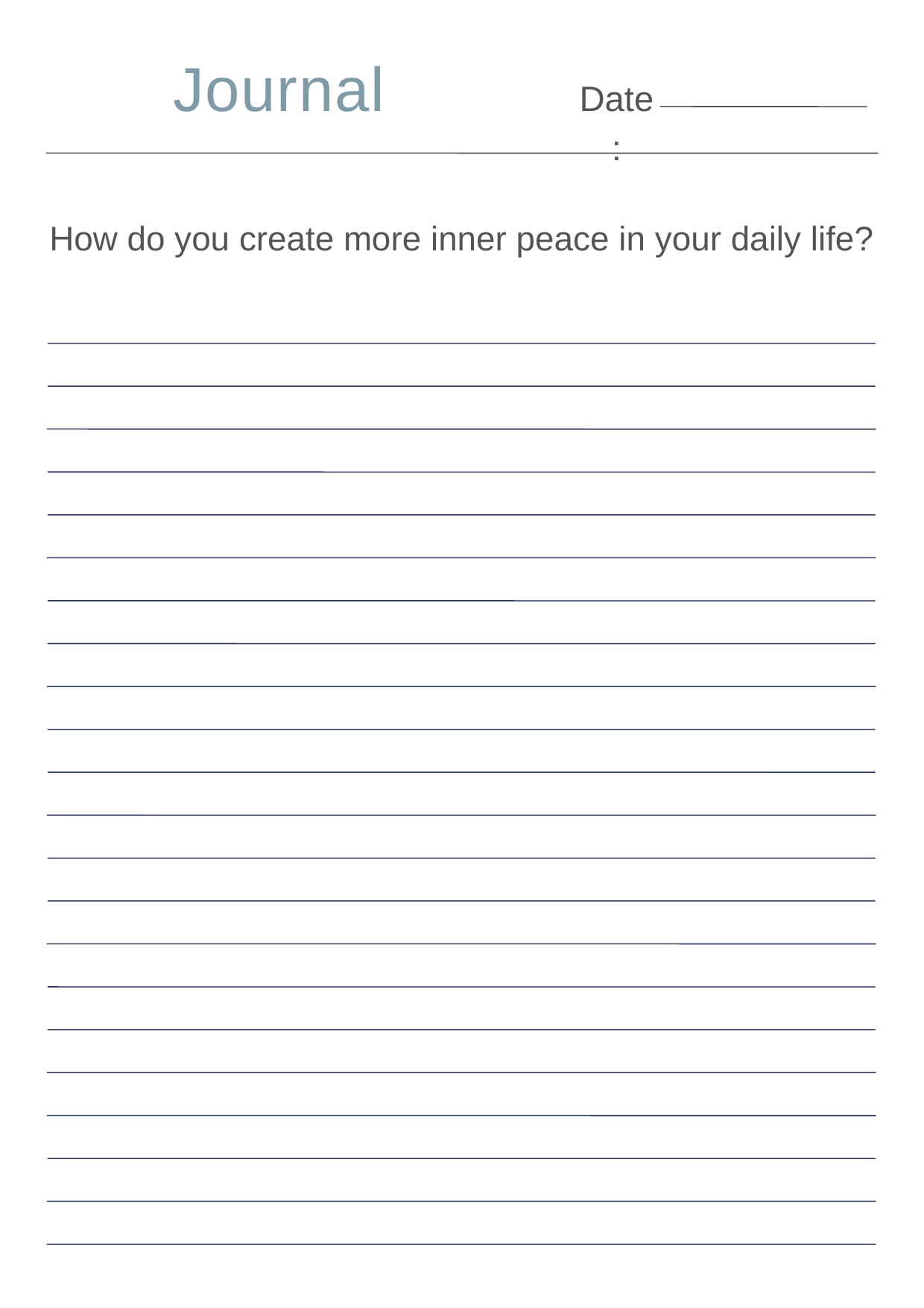

Journal
Date:

How do you create more inner peace in your daily life?